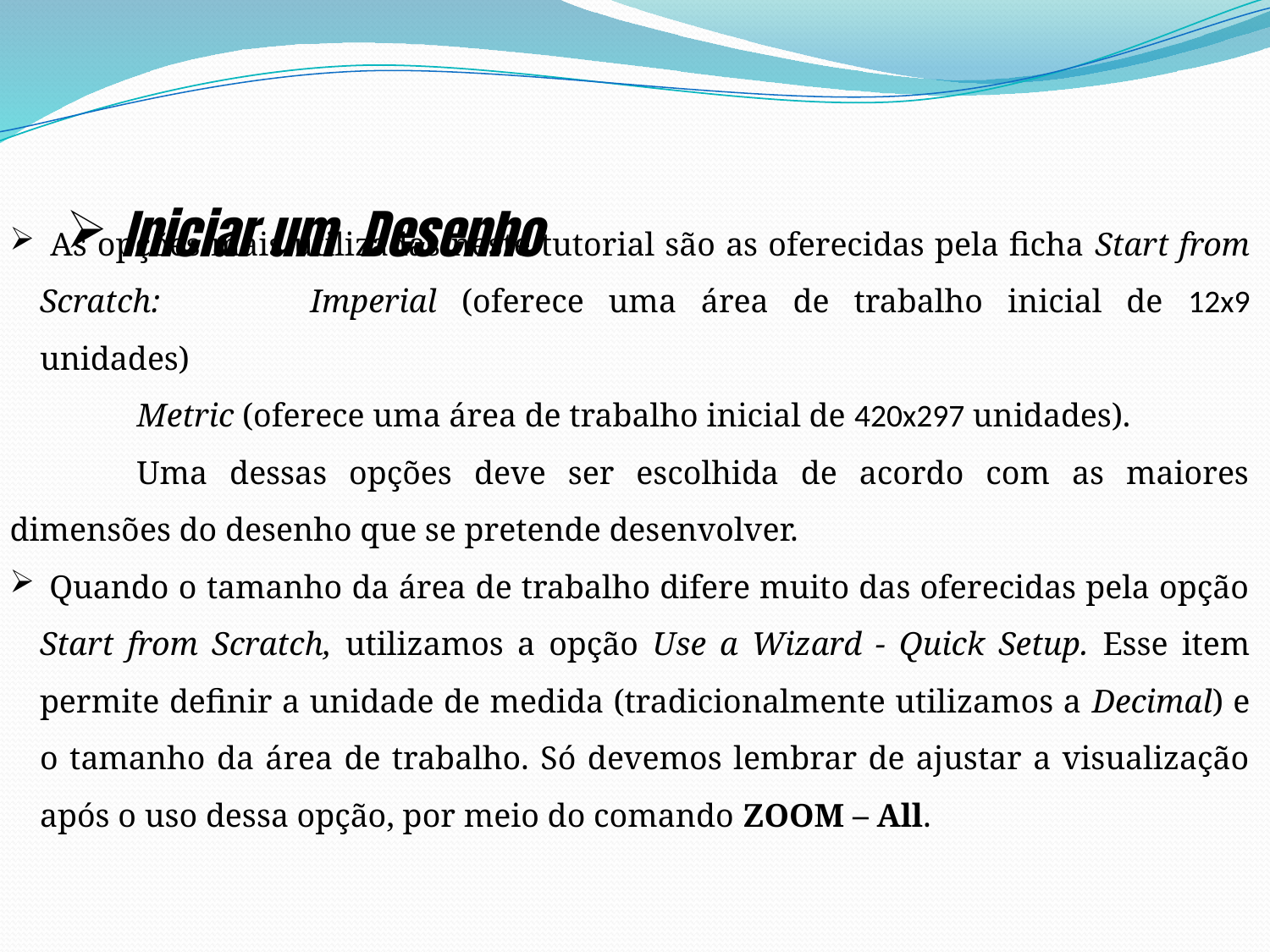

# Iniciar um  Desenho
 As opções mais utilizadas neste tutorial são as oferecidas pela ficha Start from Scratch: 	Imperial (oferece uma área de trabalho inicial de 12x9 unidades)
	Metric (oferece uma área de trabalho inicial de 420x297 unidades).
	Uma dessas opções deve ser escolhida de acordo com as maiores dimensões do desenho que se pretende desenvolver.
 Quando o tamanho da área de trabalho difere muito das oferecidas pela opção Start from Scratch, utilizamos a opção Use a Wizard - Quick Setup. Esse item permite definir a unidade de medida (tradicionalmente utilizamos a Decimal) e o tamanho da área de trabalho. Só devemos lembrar de ajustar a visualização após o uso dessa opção, por meio do comando ZOOM – All.